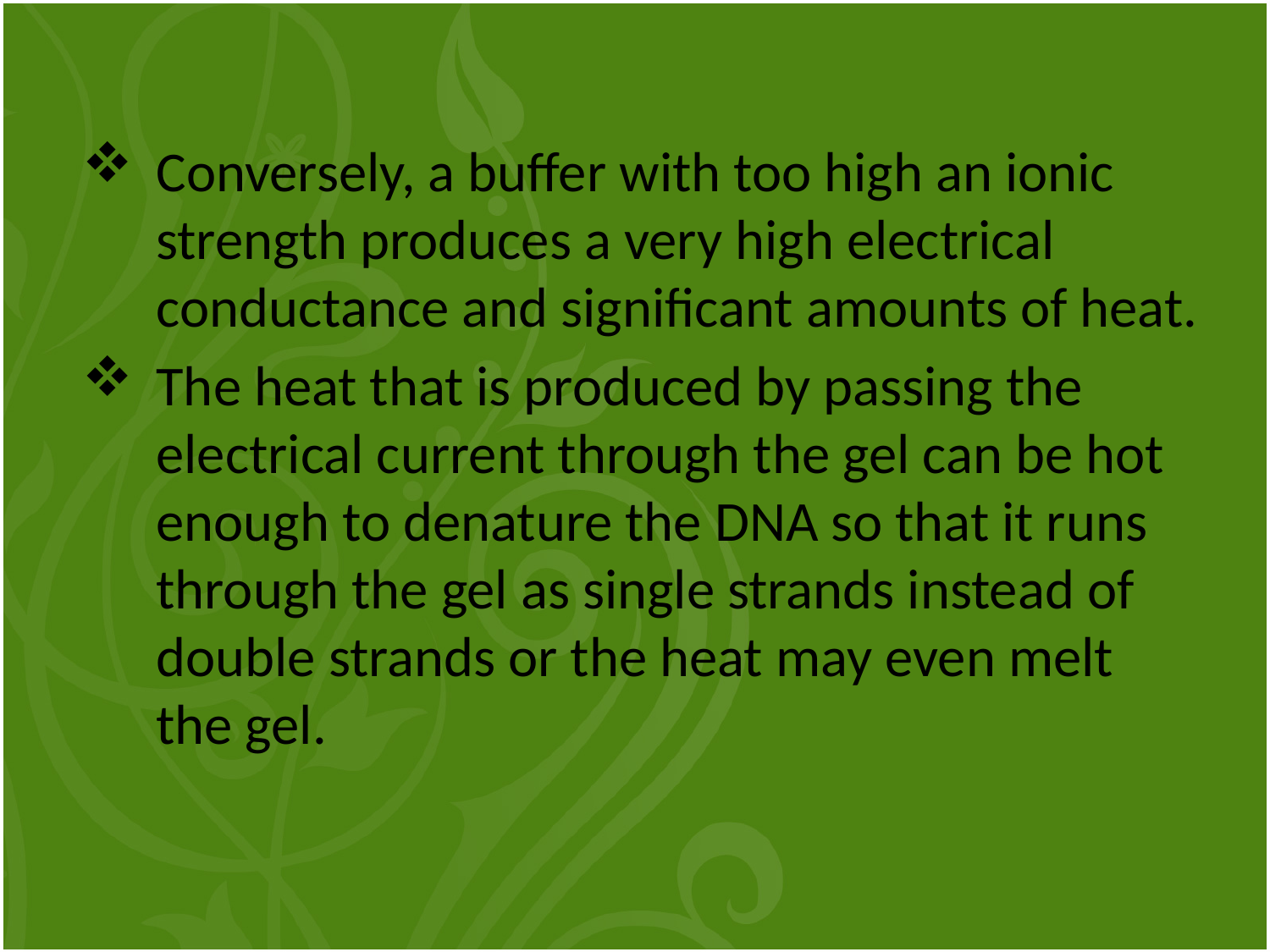

Conversely, a buffer with too high an ionic  strength produces a very high electrical conductance and significant amounts of heat.
The heat that is produced by passing the electrical current through the gel can be hot enough to denature the DNA so that it runs through the gel as single strands instead of double strands or the heat may even melt the gel.